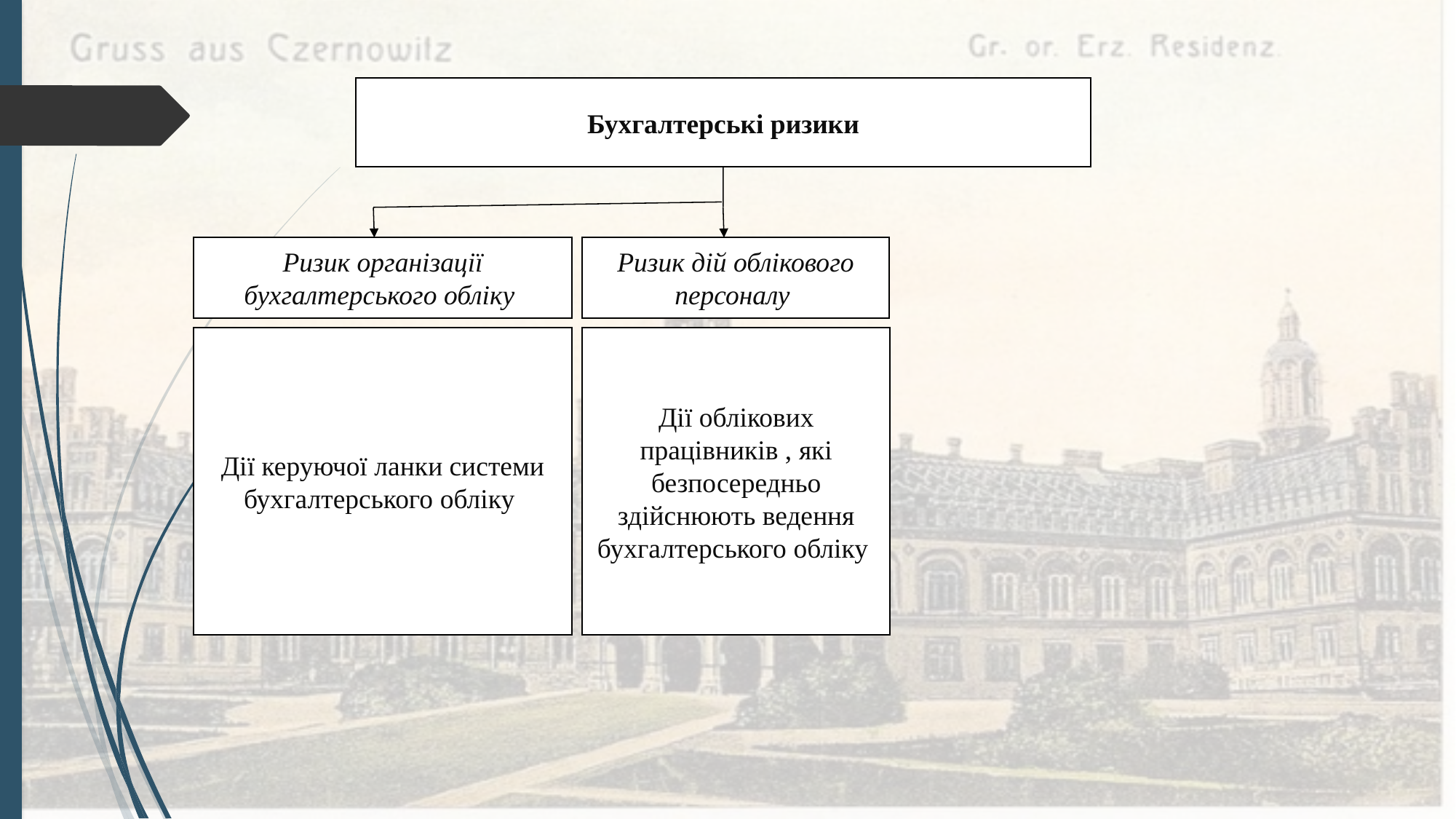

Бухгалтерські ризики

Ризик організації бухгалтерського обліку
Ризик дій облікового персоналу
Дії керуючої ланки системи бухгалтерського обліку
Дії облікових працівників , які безпосередньо здійснюють ведення бухгалтерського обліку